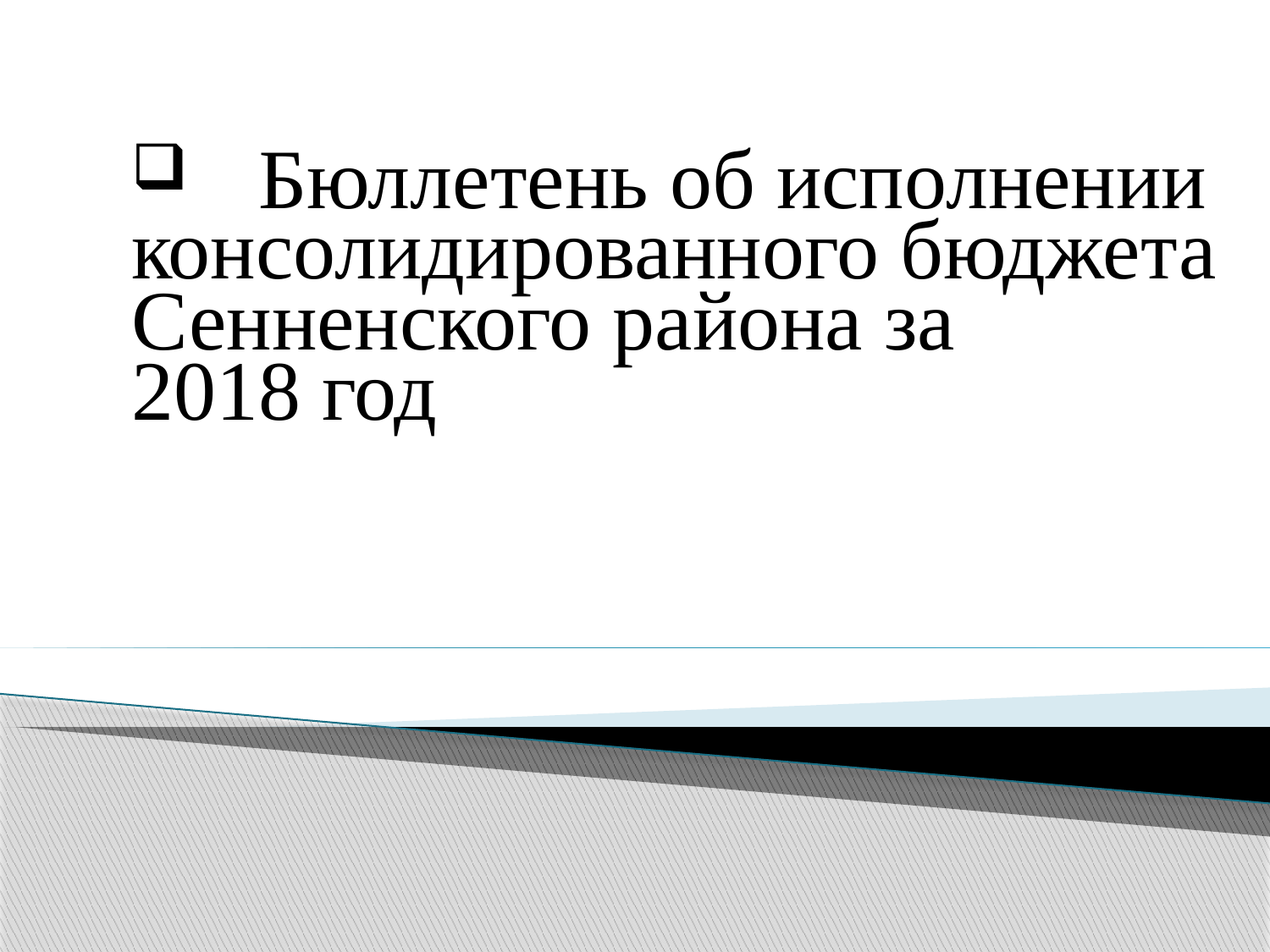

Бюллетень об исполнении консолидированного бюджета Сенненского района за
2018 год